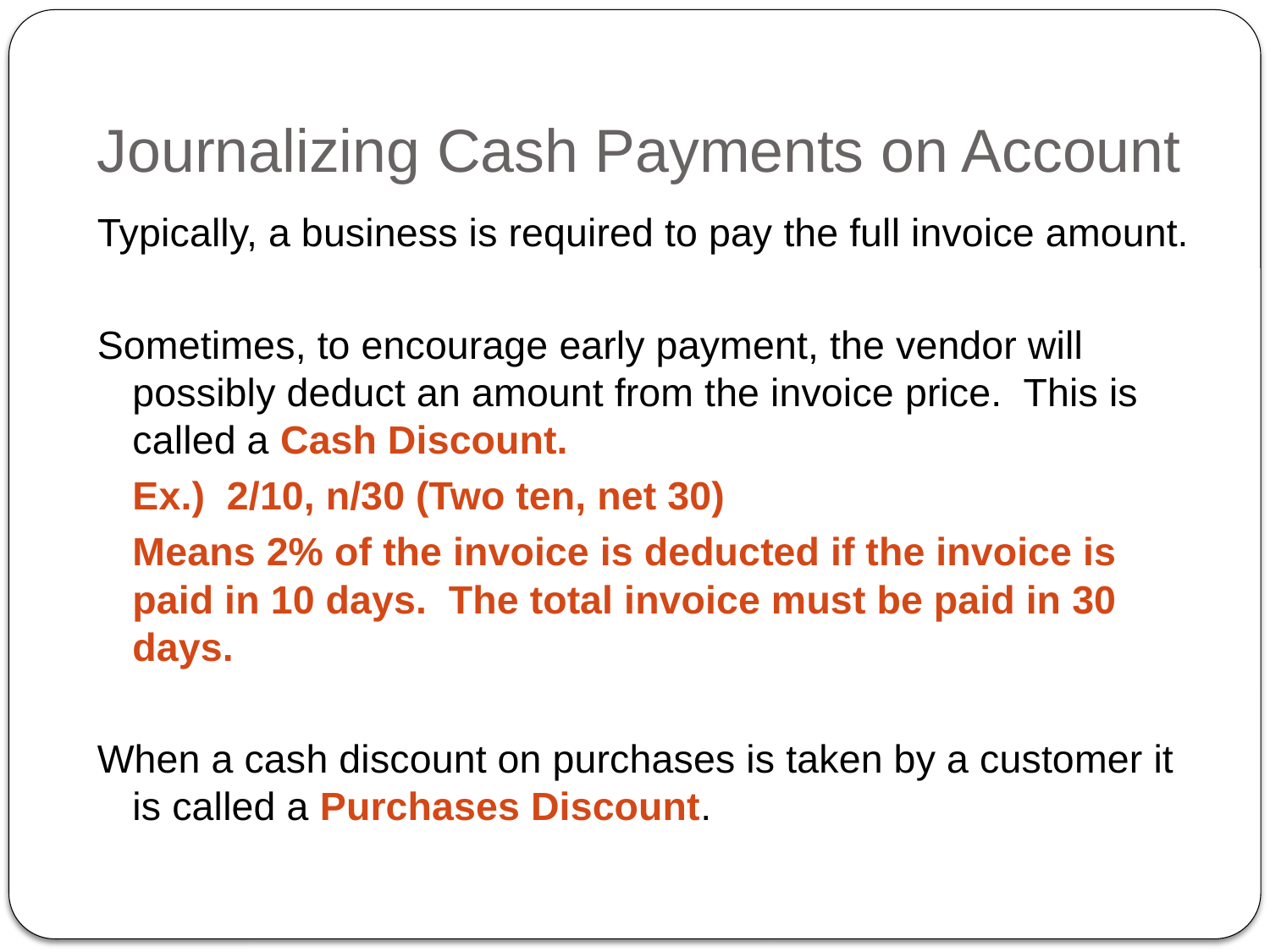

# Journalizing Cash Payments on Account
Typically, a business is required to pay the full invoice amount.

Sometimes, to encourage early payment, the vendor will possibly deduct an amount from the invoice price.  This is called a Cash Discount.
				Ex.)  2/10, n/30 (Two ten, net 30)
	Means 2% of the invoice is deducted if the invoice is paid in 10 days.  The total invoice must be paid in 30 days.

When a cash discount on purchases is taken by a customer it is called a Purchases Discount.